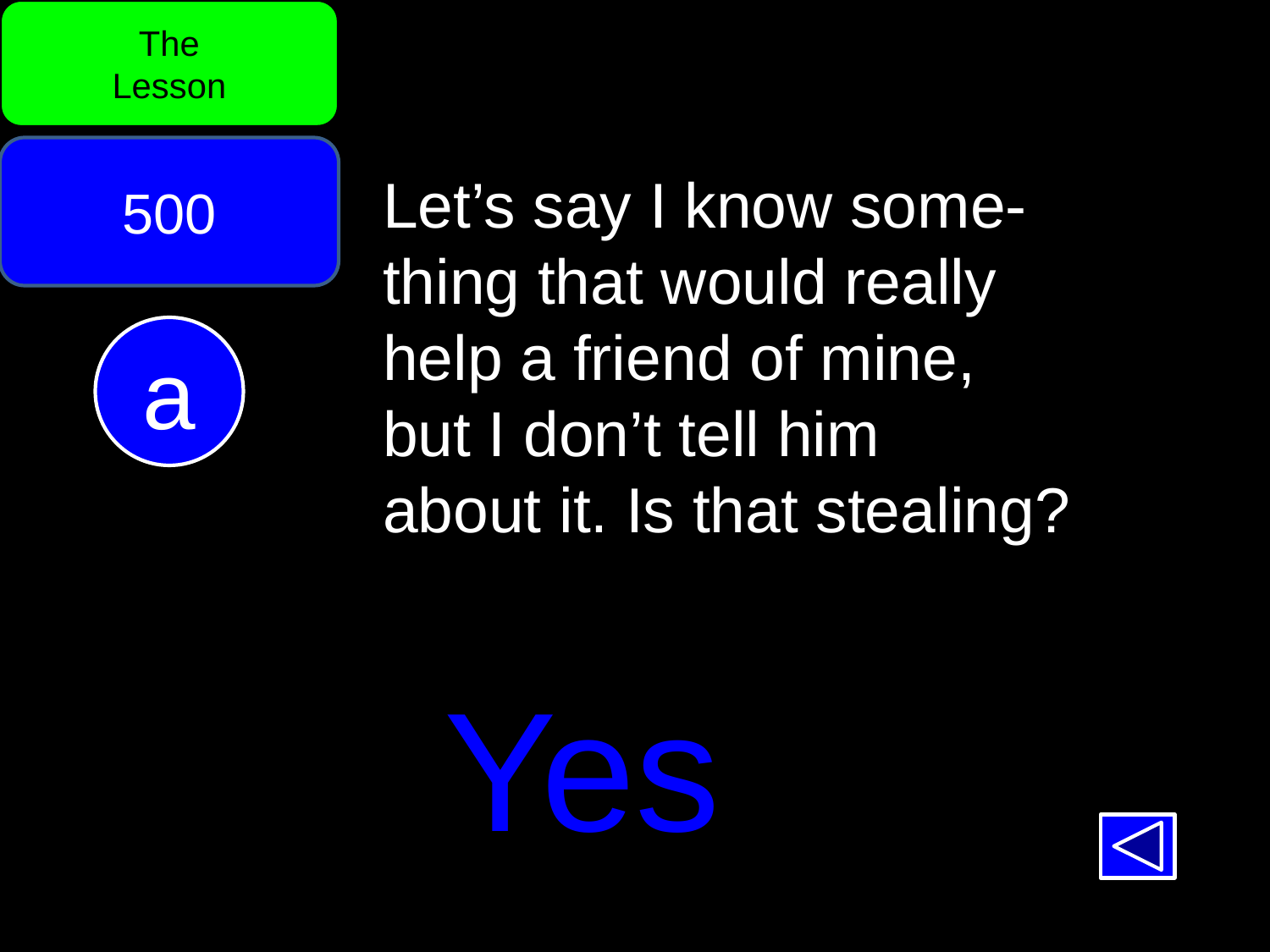

The
Lesson
500
Let’s say I know some-
thing that would really
help a friend of mine,
but I don’t tell him
about it. Is that stealing?
a
Yes